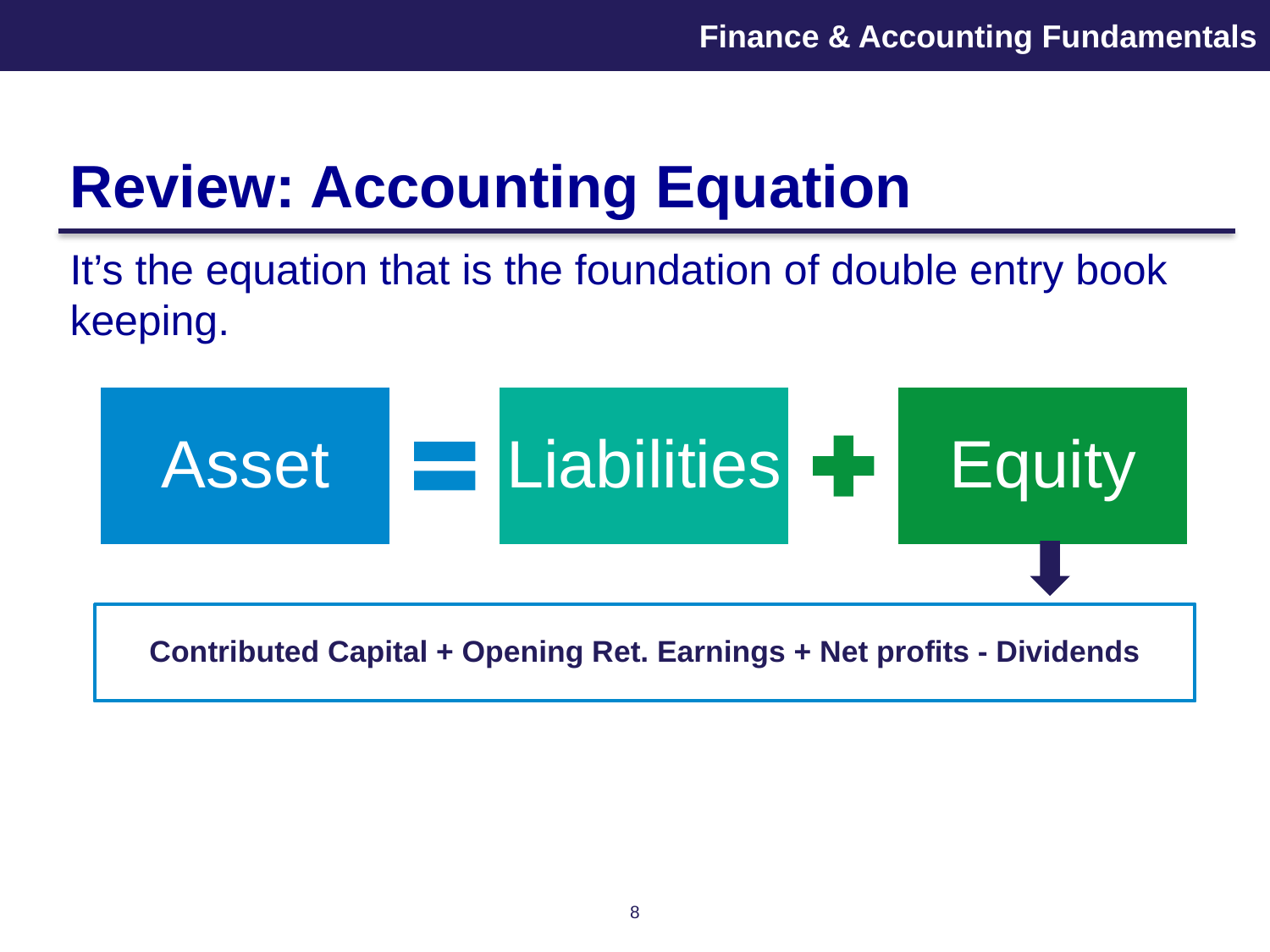

# Review: Accounting Equation
It’s the equation that is the foundation of double entry book keeping.
Asset

Liabilities

Equity

Contributed Capital + Opening Ret. Earnings + Net profits - Dividends
8